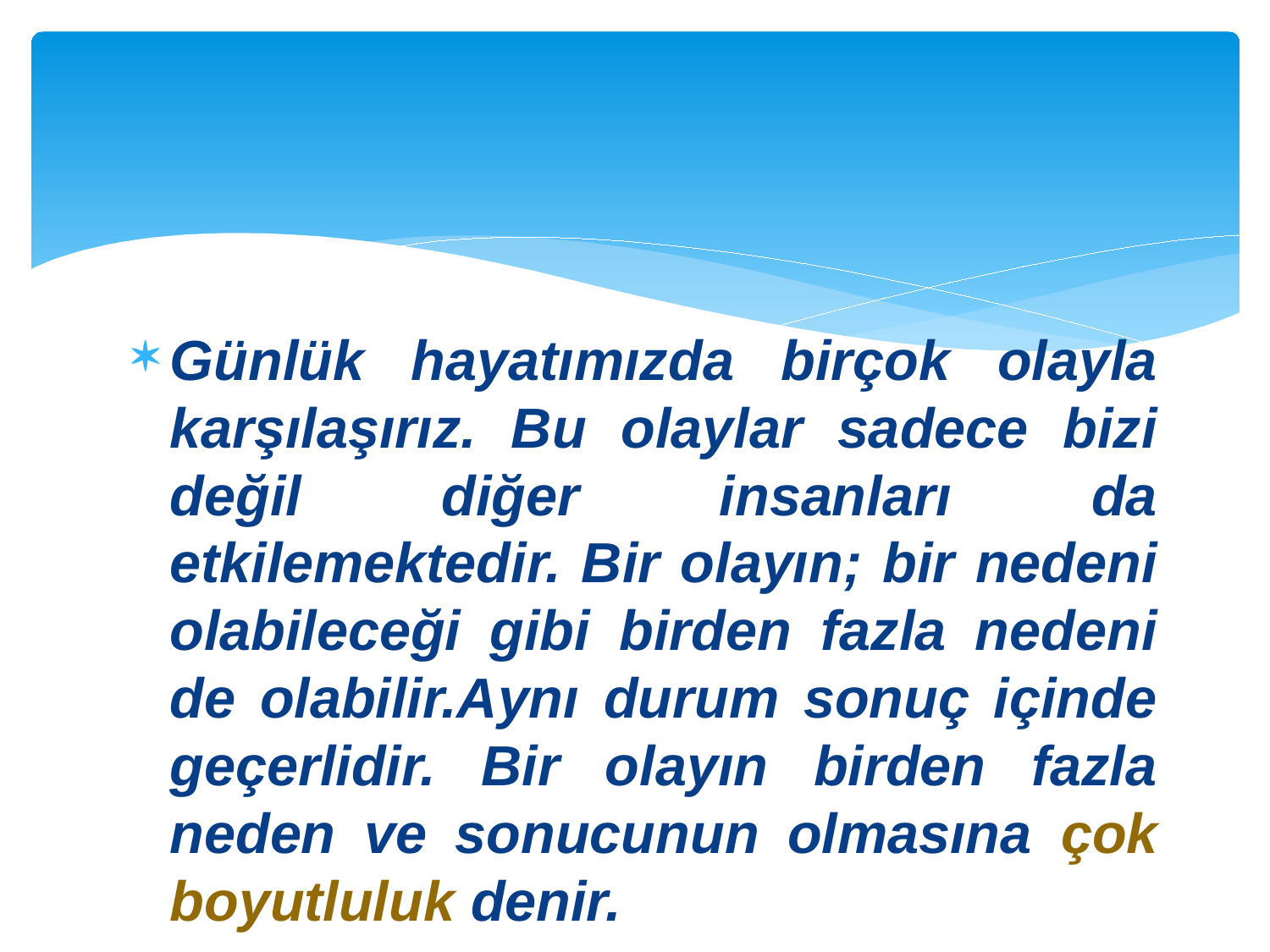

#
Günlük hayatımızda birçok olayla karşılaşırız. Bu olaylar sadece bizi değil diğer insanları da etkilemektedir. Bir olayın; bir nedeni olabileceği gibi birden fazla nedeni de olabilir.Aynı durum sonuç içinde geçerlidir. Bir olayın birden fazla neden ve sonucunun olmasına çok boyutluluk denir.